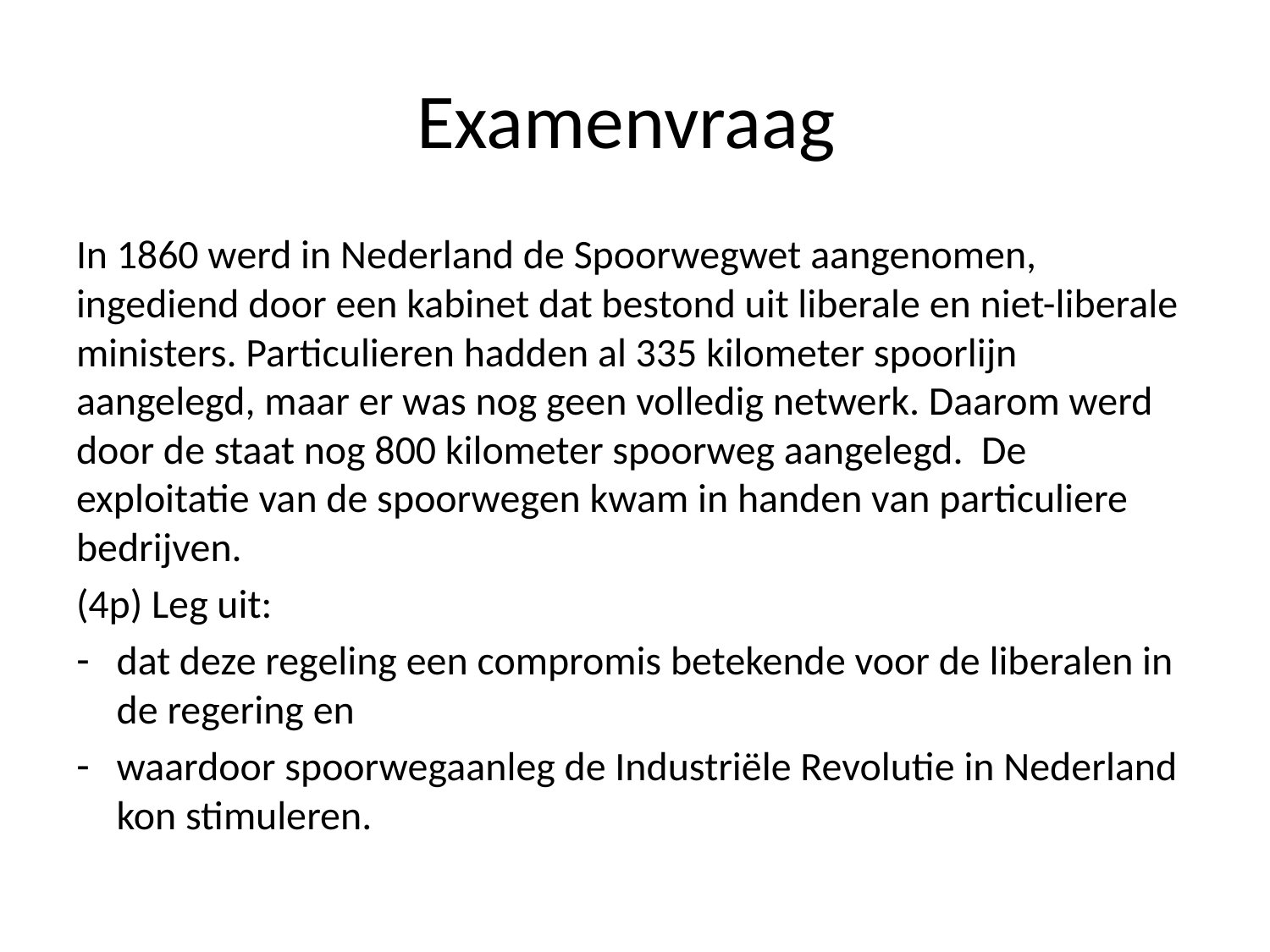

# Examenvraag
In 1860 werd in Nederland de Spoorwegwet aangenomen, ingediend door een kabinet dat bestond uit liberale en niet-liberale ministers. Particulieren hadden al 335 kilometer spoorlijn aangelegd, maar er was nog geen volledig netwerk. Daarom werd door de staat nog 800 kilometer spoorweg aangelegd.  De exploitatie van de spoorwegen kwam in handen van particuliere bedrijven.
(4p) Leg uit:
dat deze regeling een compromis betekende voor de liberalen in de regering en
waardoor spoorwegaanleg de Industriële Revolutie in Nederland kon stimuleren.